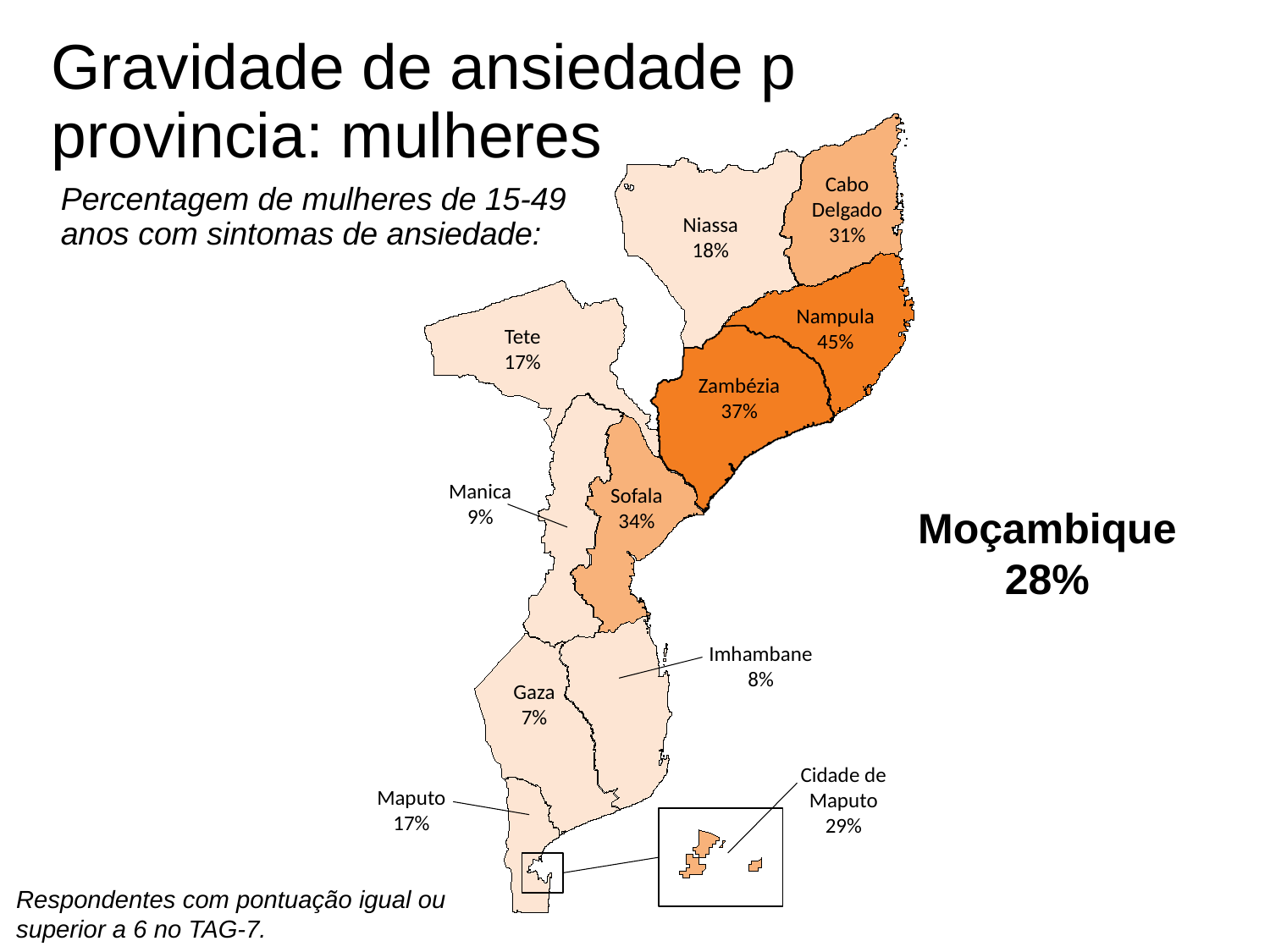

Gravidade de ansiedade p provincia: mulheres

Cabo Delgado
31%
Percentagem de mulheres de 15-49 anos com sintomas de ansiedade:

Niassa
18%

Nampula
45%
Tete
17%

Zambézia
37%

Manica
9%
Sofala
34%
Moçambique
28%

Imhambane
8%
Gaza
7%
Cidade de Maputo
29%

Maputo
17%

Respondentes com pontuação igual ou superior a 6 no TAG-7.